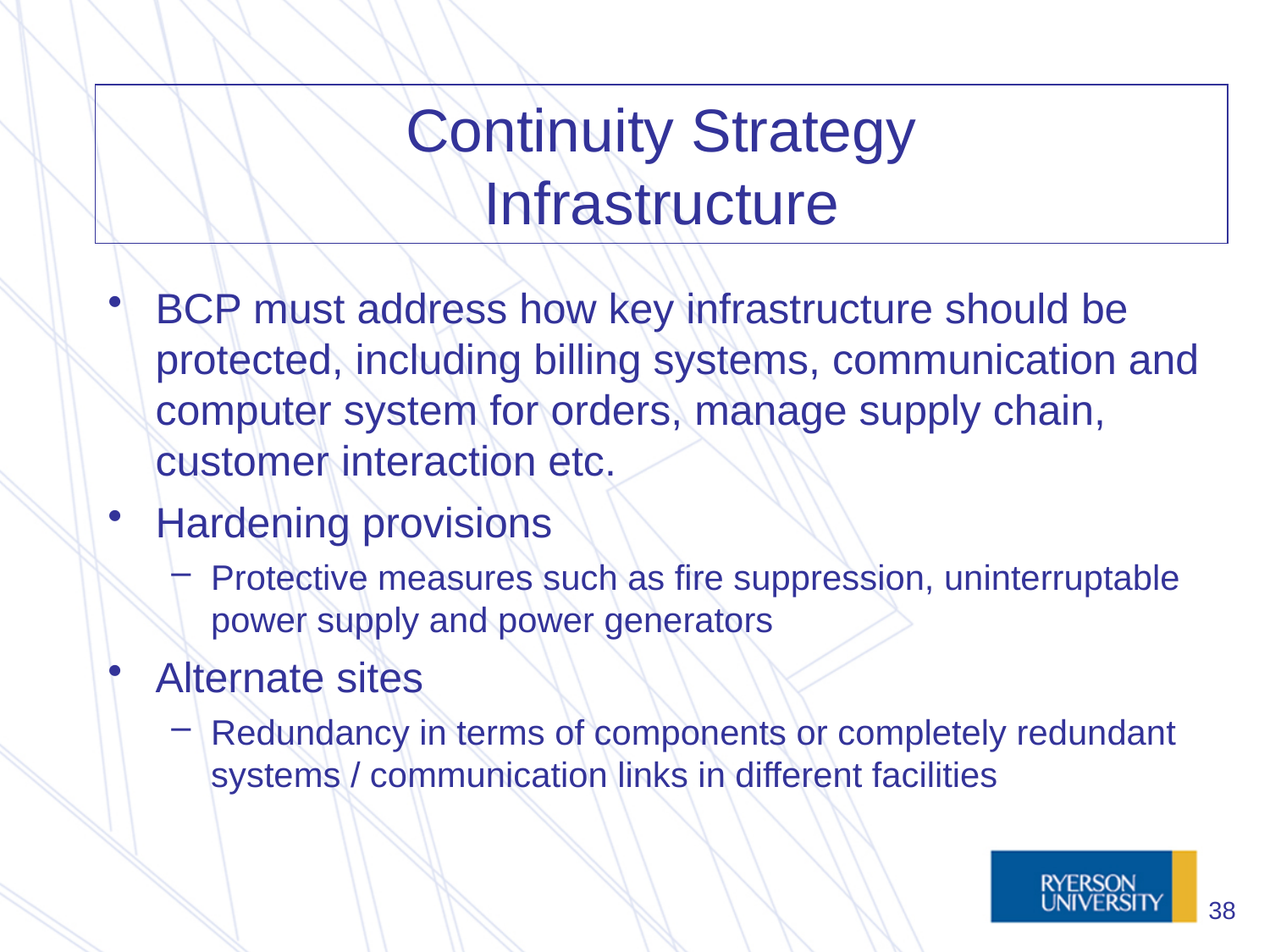

# Continuity Strategy Infrastructure
BCP must address how key infrastructure should be protected, including billing systems, communication and computer system for orders, manage supply chain, customer interaction etc.
Hardening provisions
Protective measures such as fire suppression, uninterruptable power supply and power generators
Alternate sites
Redundancy in terms of components or completely redundant systems / communication links in different facilities

38